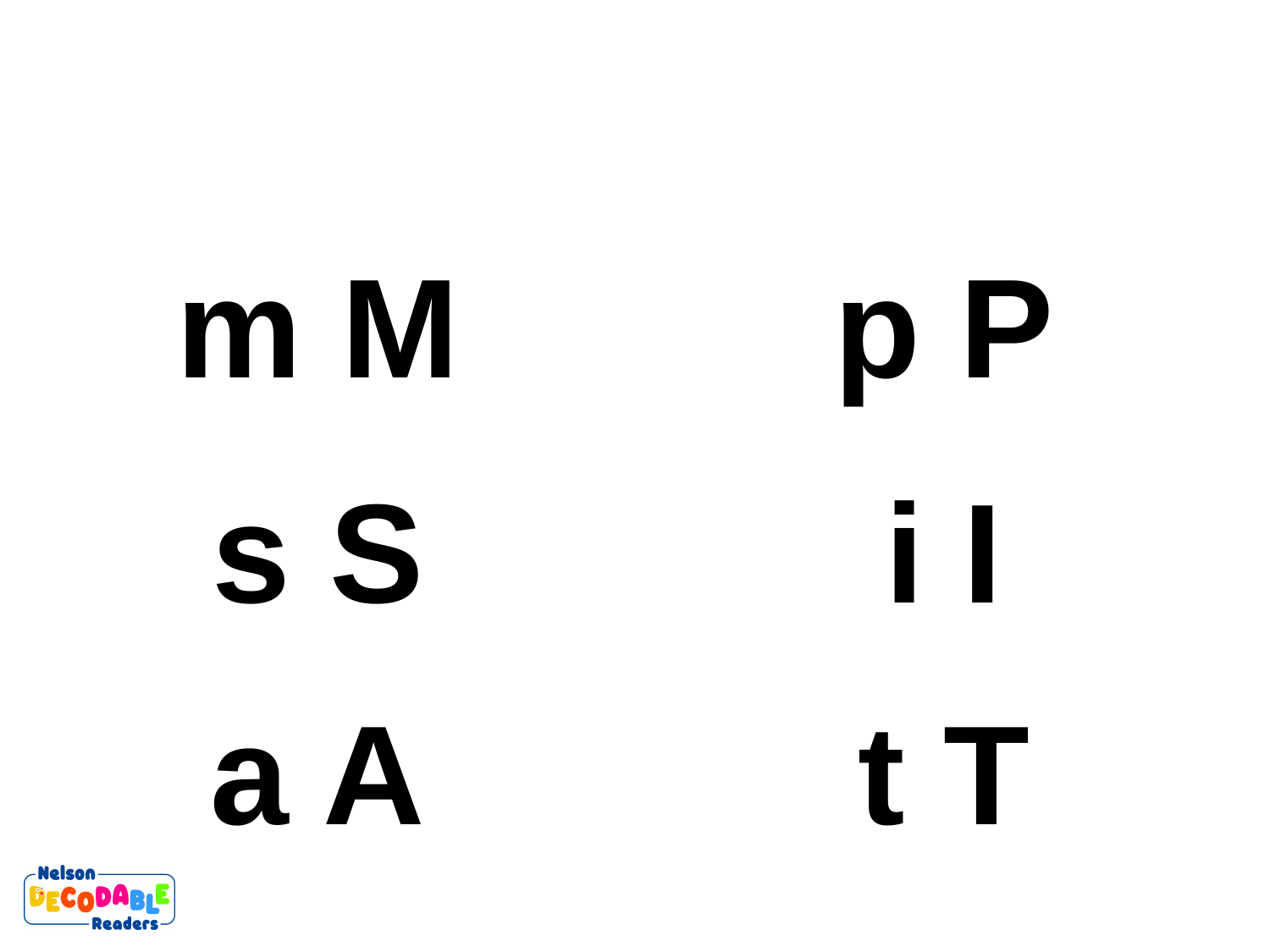

m M
p P
s S
i I
a A
t T